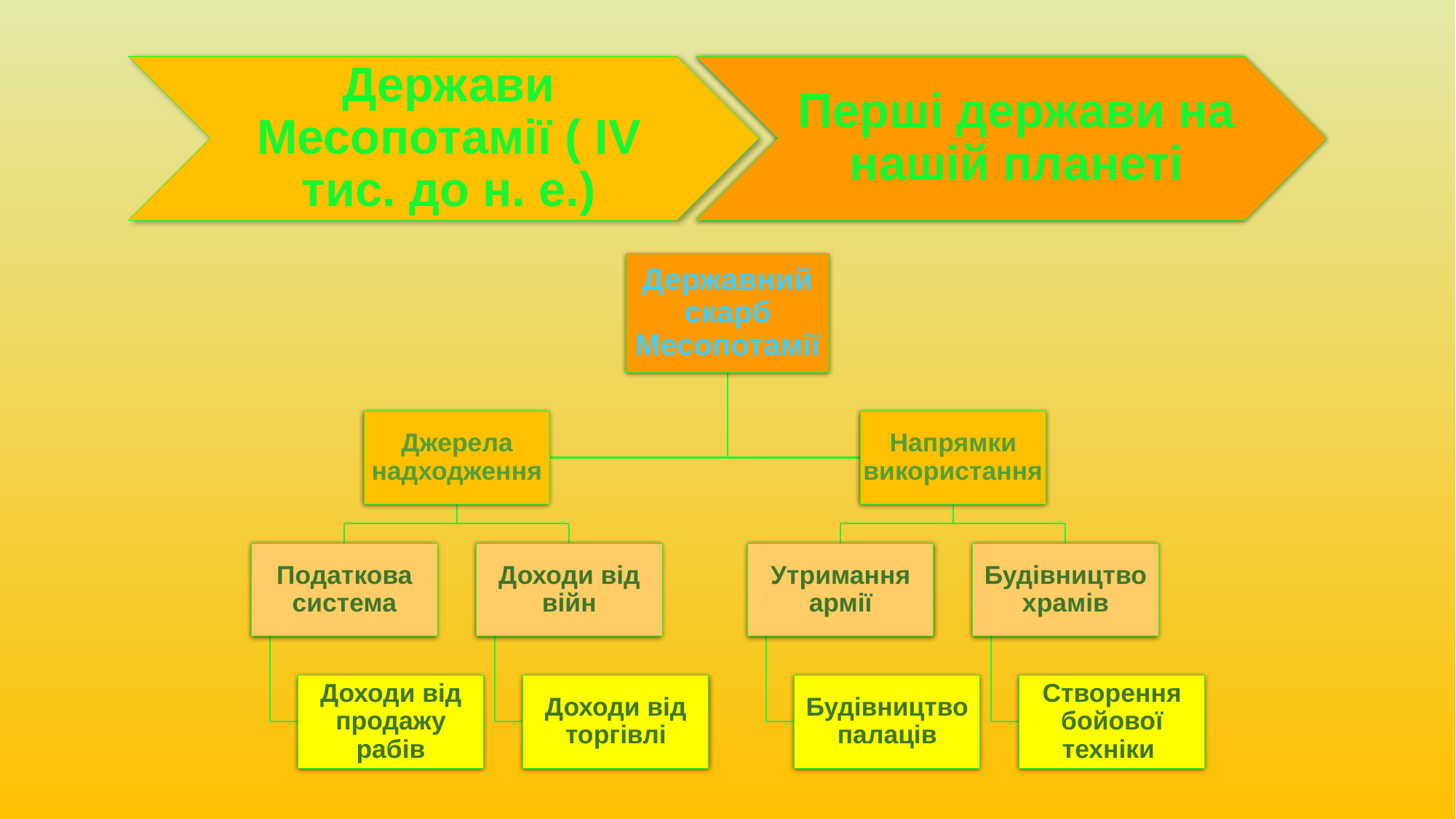

Держави Месопотамії ( IV тис. до н. е.)
Перші держави на нашій планеті
Державний скарб Месопотамії
Джерела надходження
Податкова система
Доходи від продажу рабів
Доходи від війн
Доходи від торгівлі
Напрямки використання
Утримання армії
Будівництво палаців
Будівництво храмів
Створення бойової техніки